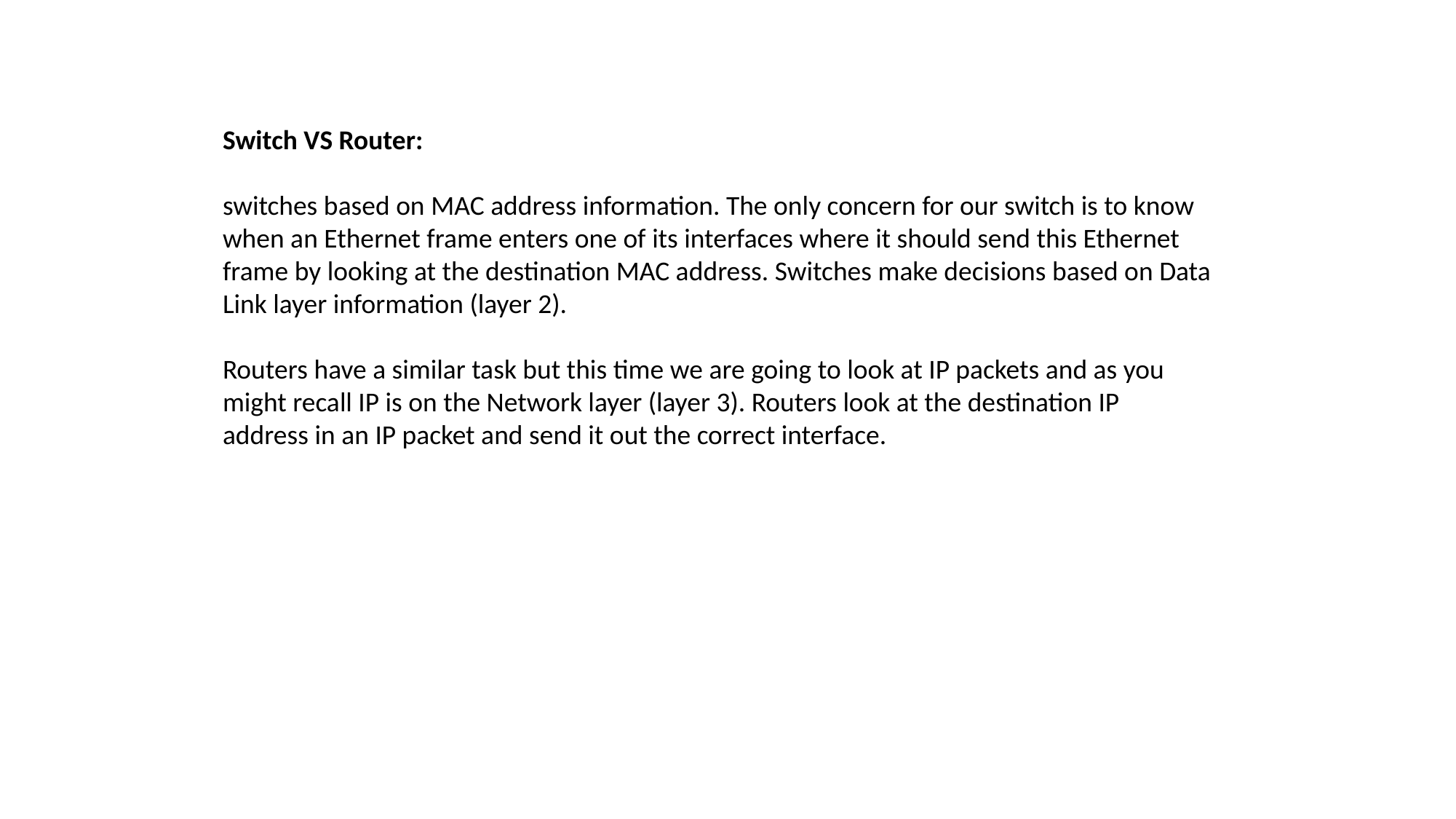

Switch VS Router:

switches based on MAC address information. The only concern for our switch is to know when an Ethernet frame enters one of its interfaces where it should send this Ethernet frame by looking at the destination MAC address. Switches make decisions based on Data Link layer information (layer 2).

Routers have a similar task but this time we are going to look at IP packets and as you
might recall IP is on the Network layer (layer 3). Routers look at the destination IP
address in an IP packet and send it out the correct interface.